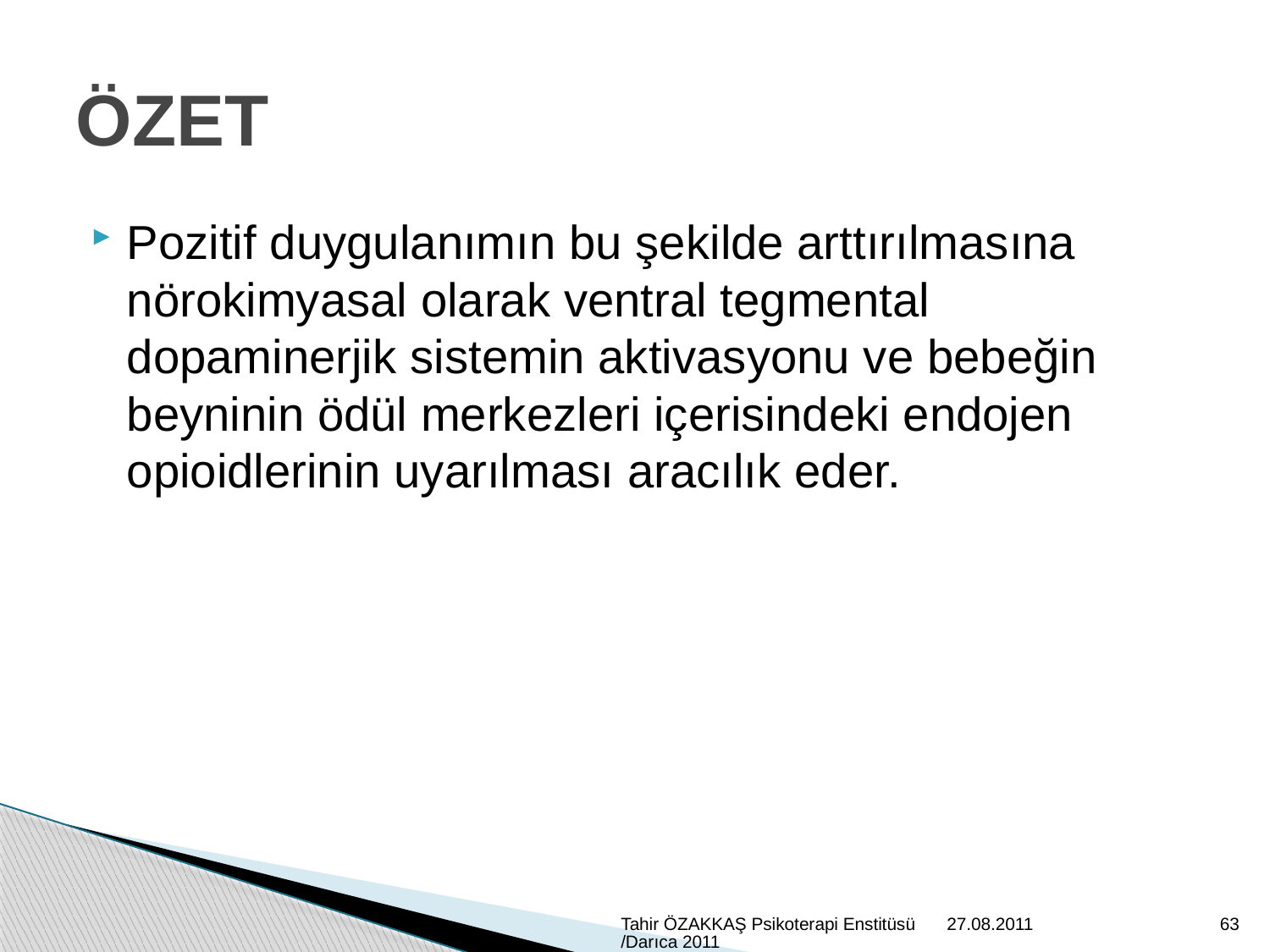

# ÖZET
Pozitif duygulanımın bu şekilde arttırılmasına nörokimyasal olarak ventral tegmental dopaminerjik sistemin aktivasyonu ve bebeğin beyninin ödül merkezleri içerisindeki endojen opioidlerinin uyarılması aracılık eder.
Tahir ÖZAKKAŞ Psikoterapi Enstitüsü /Darıca 2011
27.08.2011
63